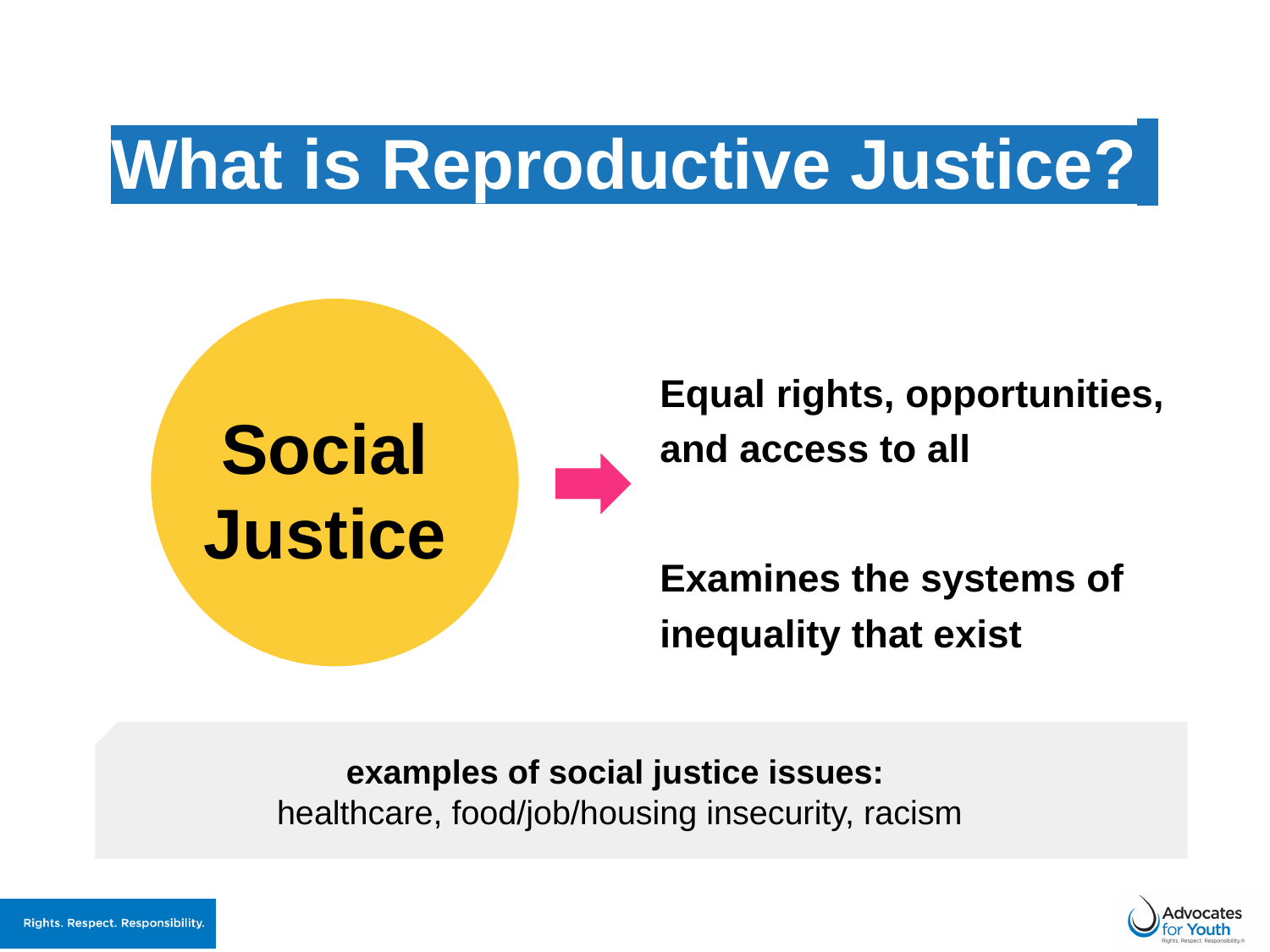

# What is Reproductive Justice?
Equal rights, opportunities, and access to all

Examines the systems of inequality that exist

Social
Justice

examples of social justice issues:
healthcare, food/job/housing insecurity, racism